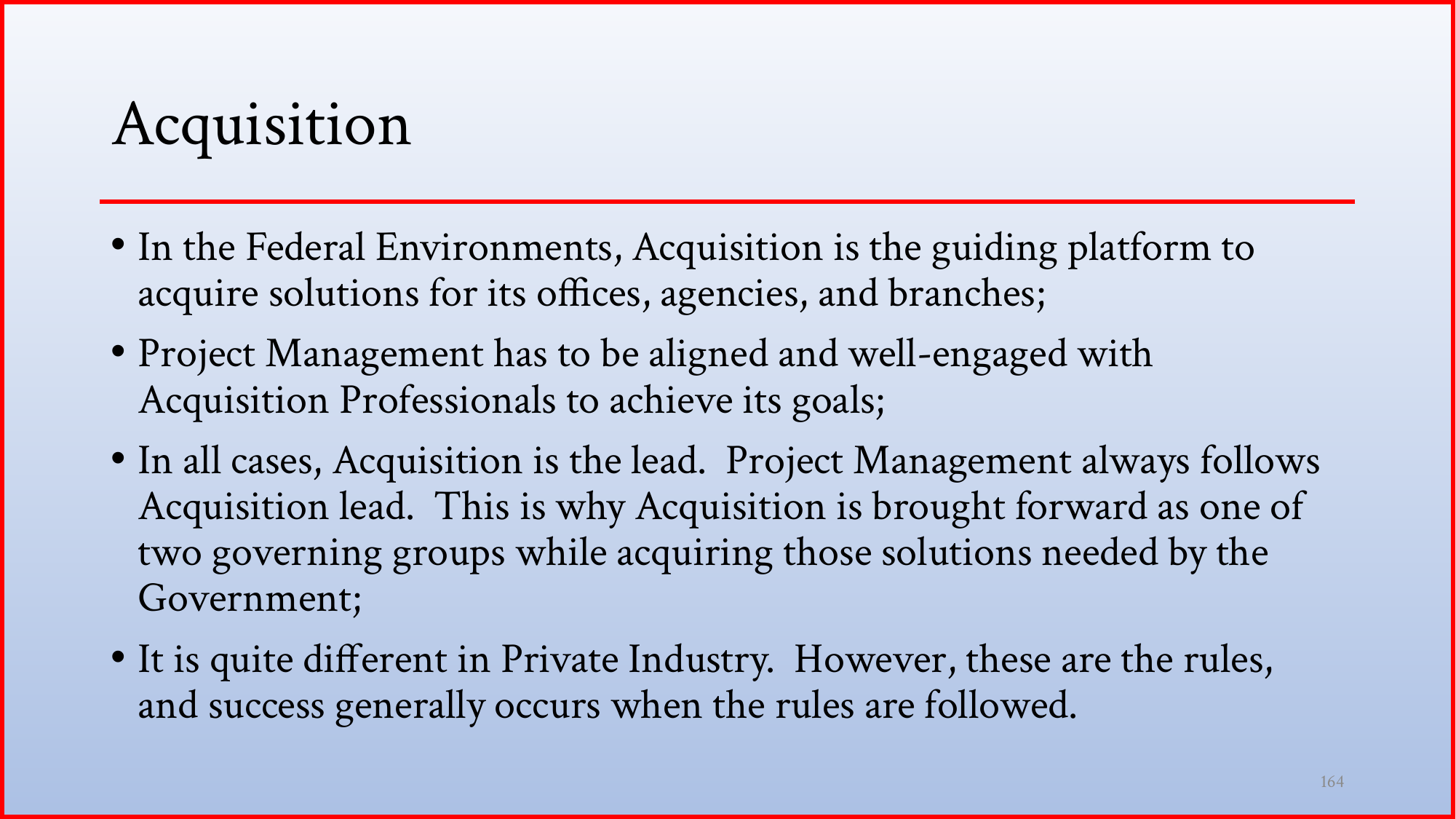

# Acquisition
In the Federal Environments, Acquisition is the guiding platform to acquire solutions for its offices, agencies, and branches;
Project Management has to be aligned and well-engaged with Acquisition Professionals to achieve its goals;
In all cases, Acquisition is the lead.  Project Management always follows Acquisition lead.  This is why Acquisition is brought forward as one of two governing groups while acquiring those solutions needed by the Government;
It is quite different in Private Industry.  However, these are the rules, and success generally occurs when the rules are followed.

164